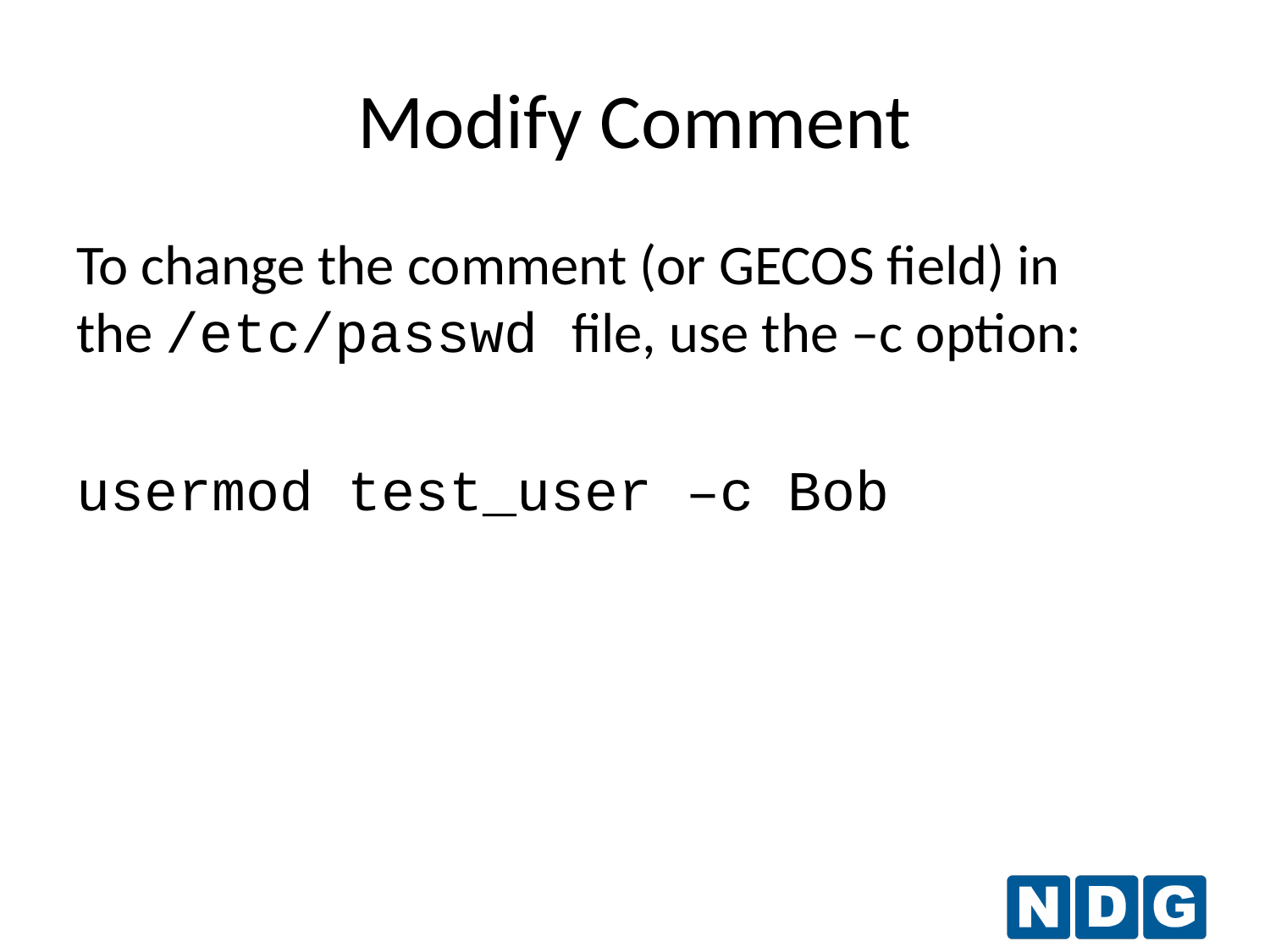

Modify Comment
To change the comment (or GECOS field) in the /etc/passwd file, use the –c option:

usermod test_user –c Bob